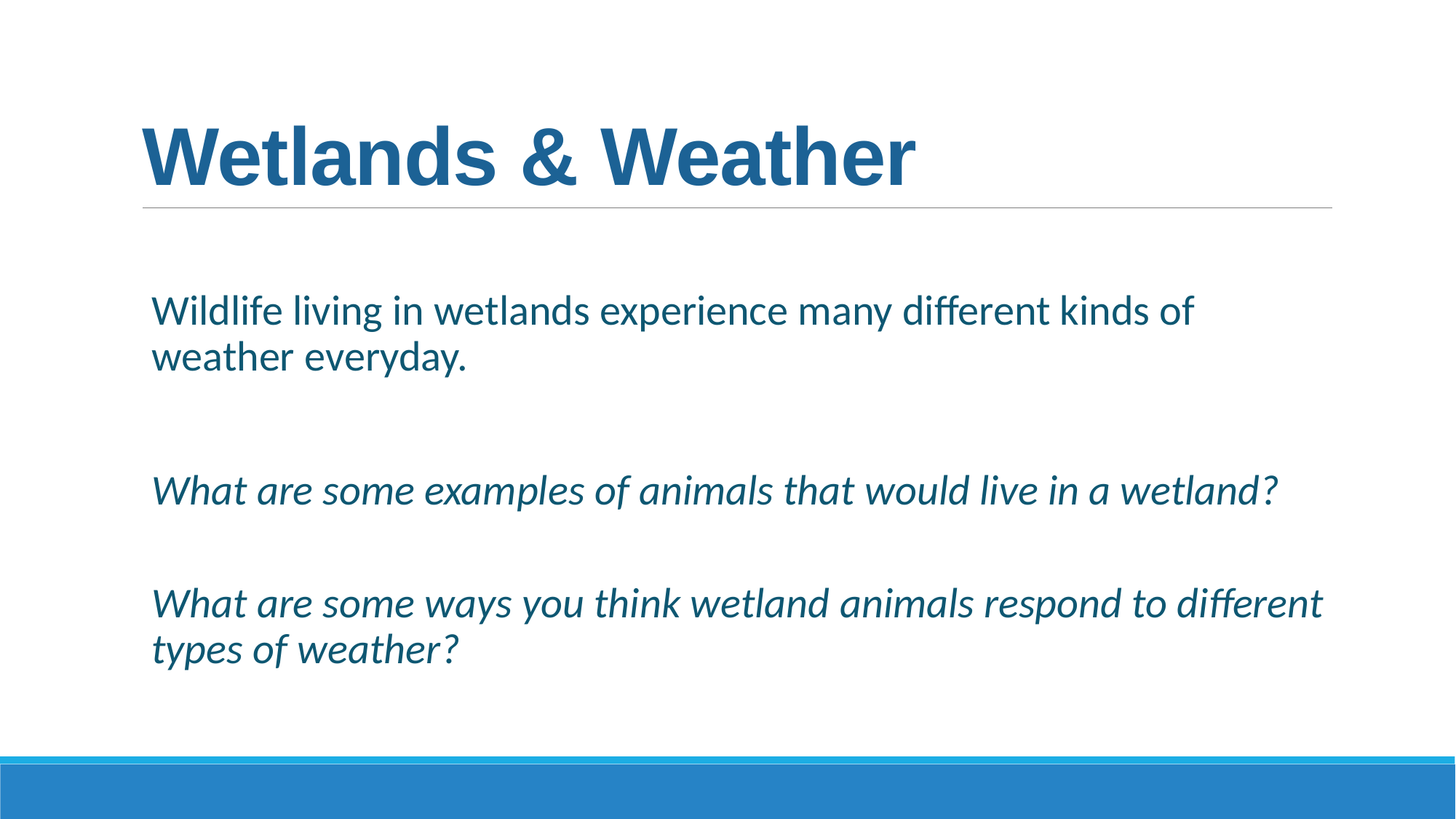

# Wetlands & Weather

Wildlife living in wetlands experience many different kinds of weather everyday.

What are some examples of animals that would live in a wetland?
What are some ways you think wetland animals respond to different types of weather?